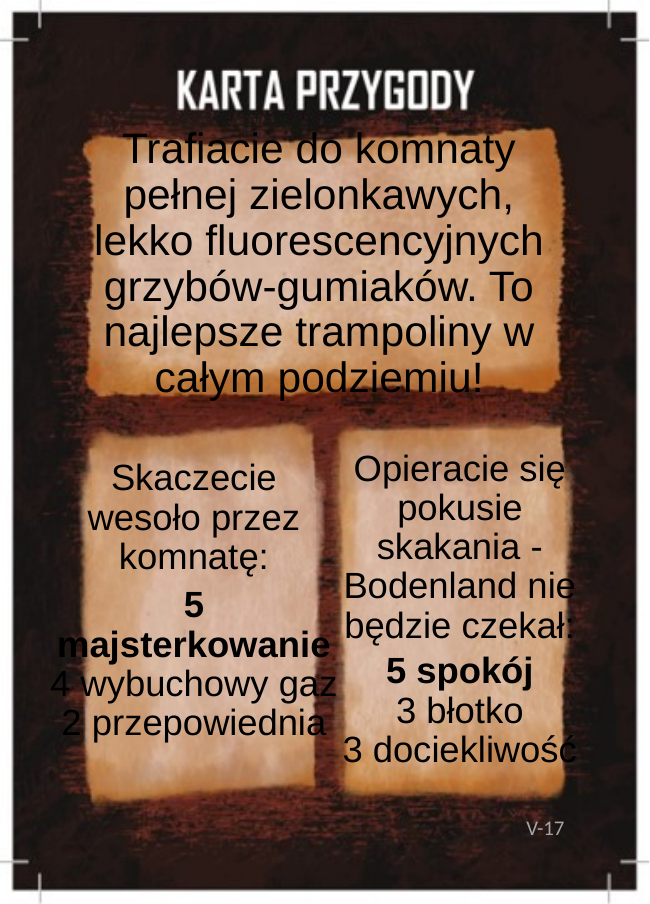

# Trafiacie do komnaty pełnej zielonkawych, lekko fluorescencyjnych grzybów-gumiaków. To najlepsze trampoliny w całym podziemiu!
Opieracie się pokusie skakania - Bodenland nie będzie czekał:
5 spokój
3 błotko
3 dociekliwość
Skaczecie wesoło przez komnatę:
5 majsterkowanie
4 wybuchowy gaz
2 przepowiednia
V-17